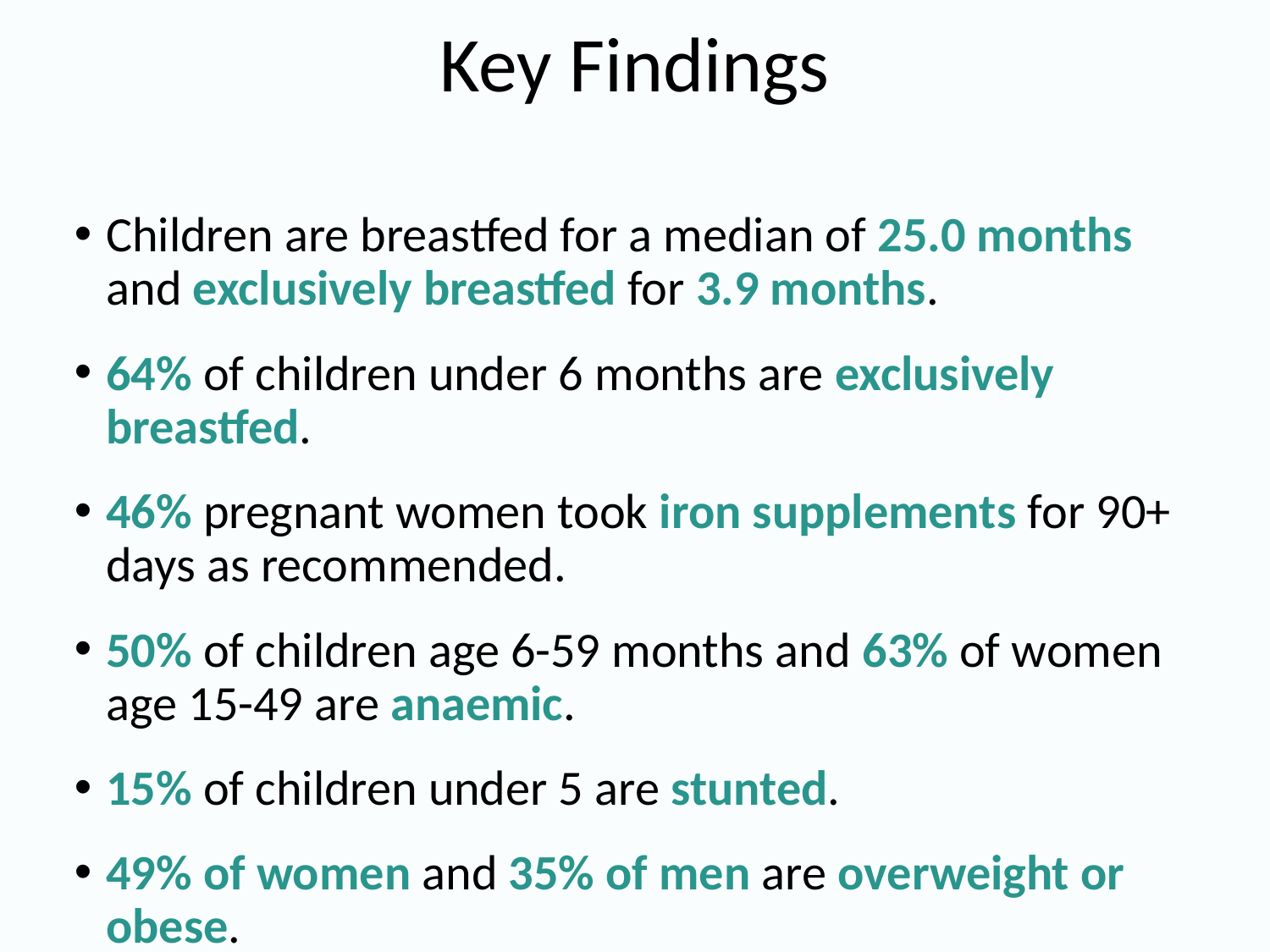

# Key Findings
Children are breastfed for a median of 25.0 months and exclusively breastfed for 3.9 months.
64% of children under 6 months are exclusively breastfed.
46% pregnant women took iron supplements for 90+ days as recommended.
50% of children age 6-59 months and 63% of women age 15-49 are anaemic.
15% of children under 5 are stunted.
49% of women and 35% of men are overweight or obese.